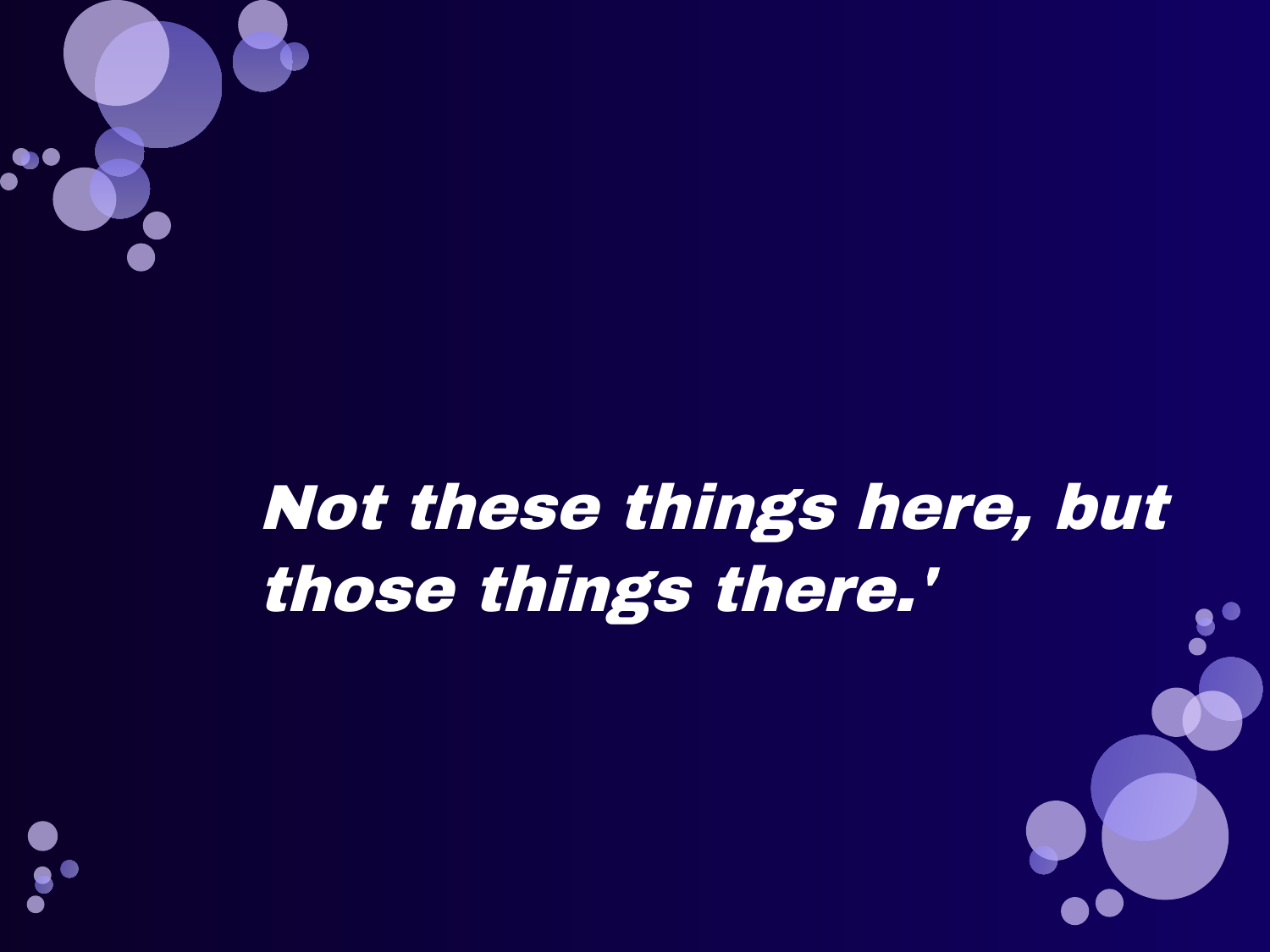

Not these things here, but those things there.'